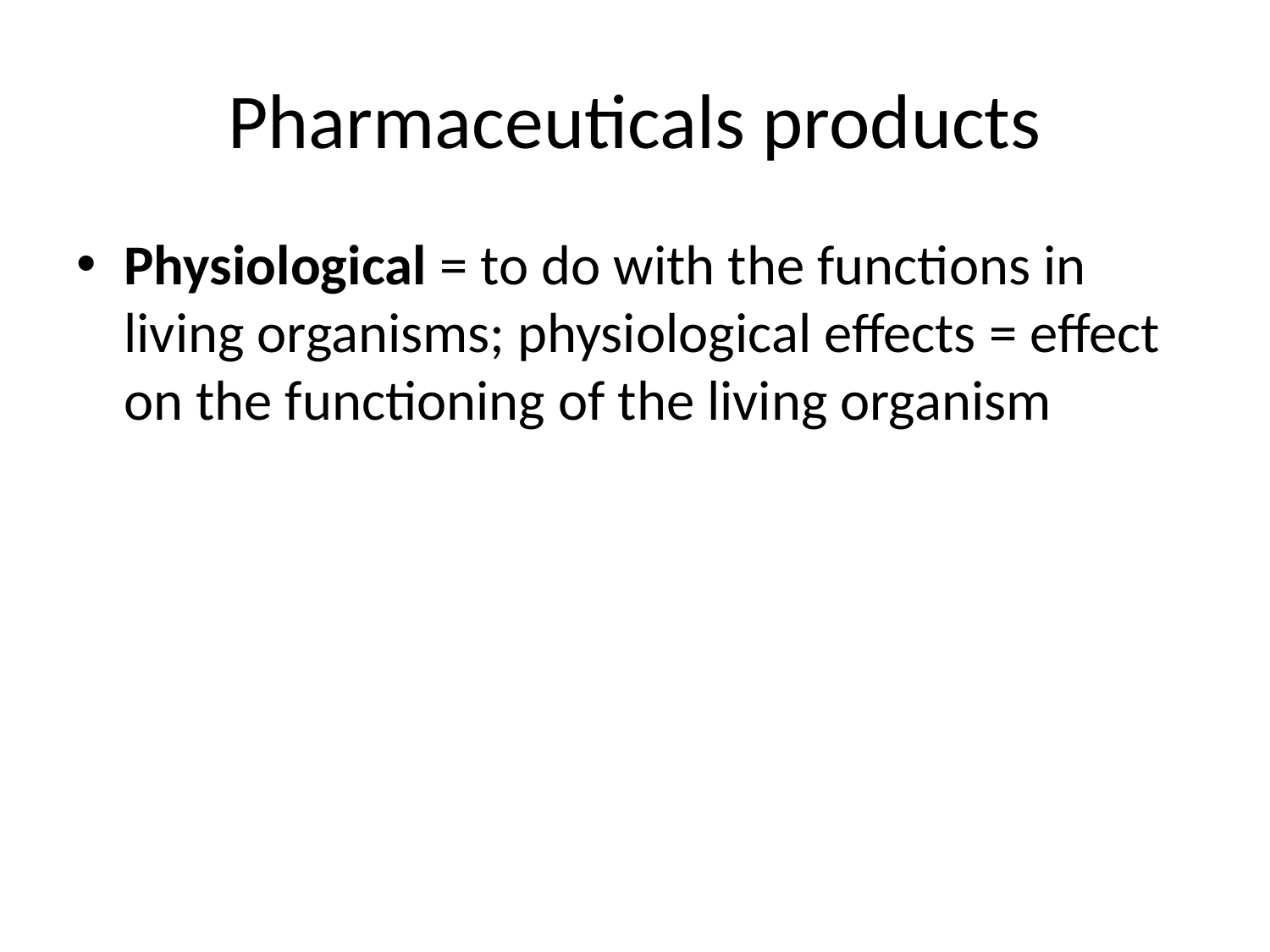

# Pharmaceuticals products
Physiological = to do with the functions in living organisms; physiological effects = effect on the functioning of the living organism